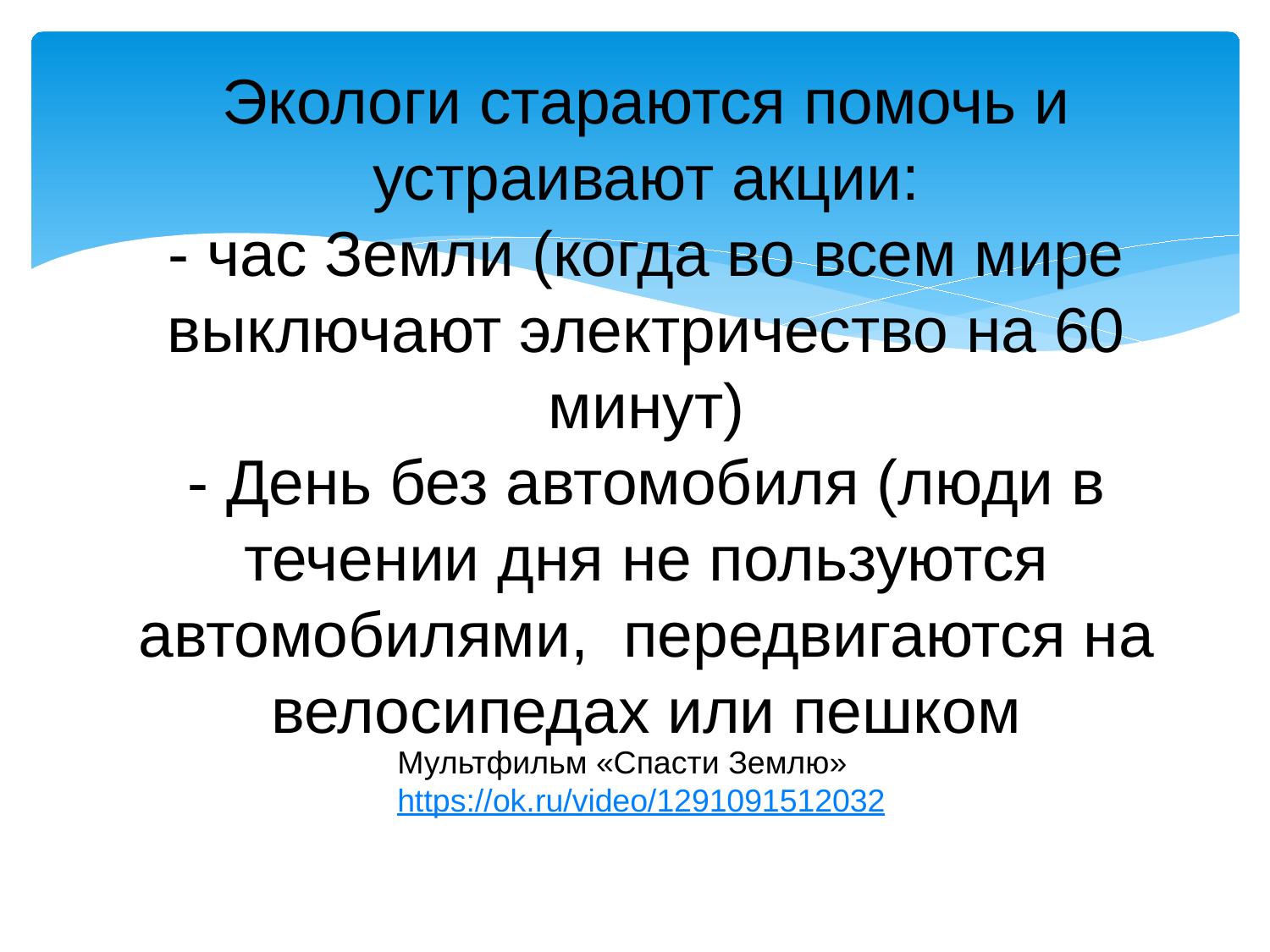

# Экологи стараются помочь и устраивают акции: - час Земли (когда во всем мире выключают электричество на 60 минут) - День без автомобиля (люди в течении дня не пользуются автомобилями,  передвигаются на велосипедах или пешком
Мультфильм «Спасти Землю»
https://ok.ru/video/1291091512032